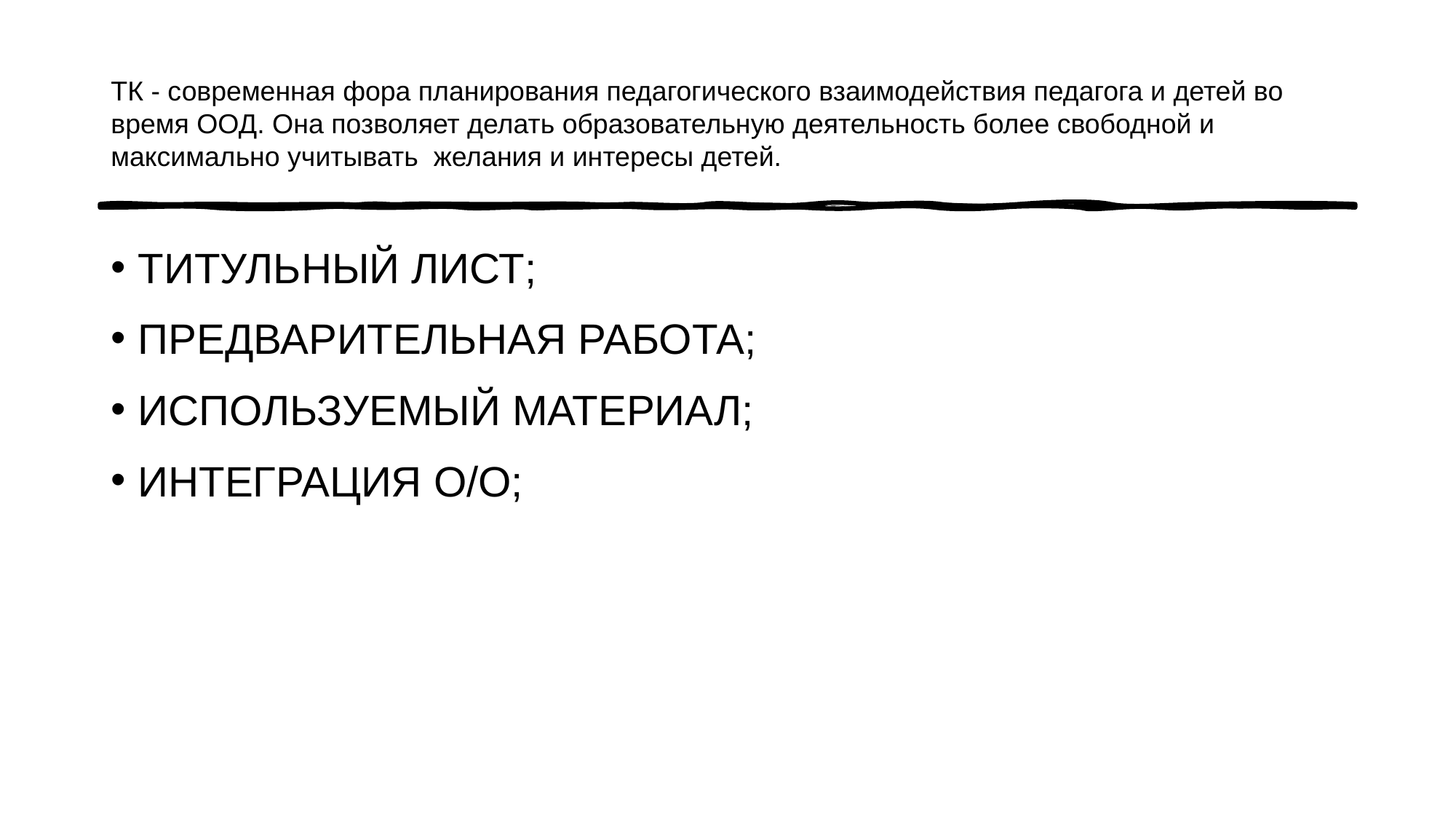

# ТК - современная фора планирования педагогического взаимодействия педагога и детей во время ООД. Она позволяет делать образовательную деятельность более свободной и максимально учитывать  желания и интересы детей.
ТИТУЛЬНЫЙ ЛИСТ;
ПРЕДВАРИТЕЛЬНАЯ РАБОТА;
ИСПОЛЬЗУЕМЫЙ МАТЕРИАЛ;
ИНТЕГРАЦИЯ О/О;